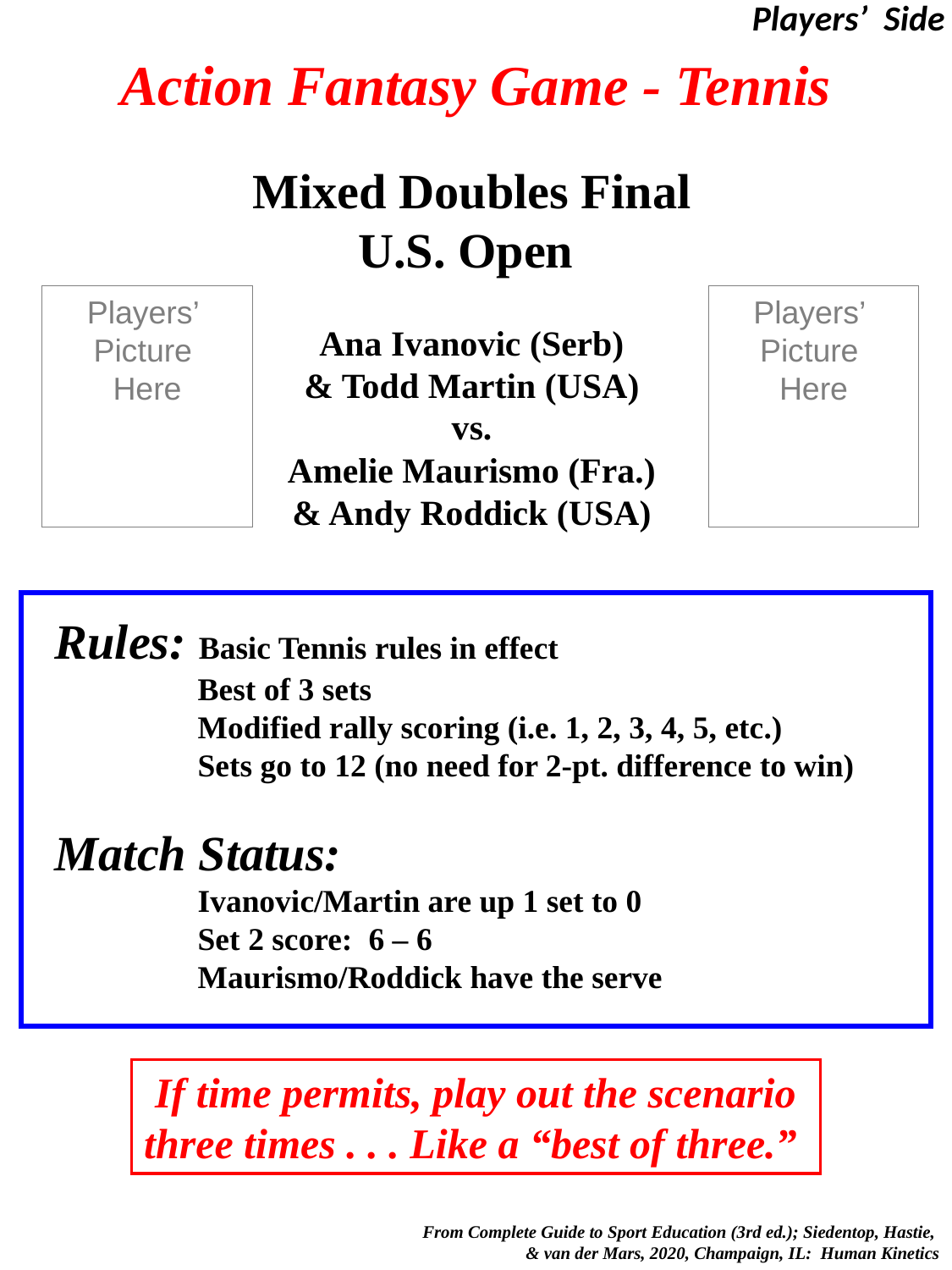

Players’  Side
# Action Fantasy Game - Tennis
Mixed Doubles Final
U.S. Open

Ana Ivanovic (Serb)
& Todd Martin (USA)
vs.
Amelie Maurismo (Fra.)
& Andy Roddick (USA)
Players’
Picture
Here

Players’
Picture
Here

Rules: Basic Tennis rules in effect
	  Best of 3 sets
	  Modified rally scoring (i.e. 1, 2, 3, 4, 5, etc.)
	  Sets go to 12 (no need for 2-pt. difference to win)

Match Status:
	  Ivanovic/Martin are up 1 set to 0
	  Set 2 score:  6 – 6
 	  Maurismo/Roddick have the serve
If time permits, play out the scenario
three times . . . Like a “best of three.”
 From Complete Guide to Sport Education (3rd ed.); Siedentop, Hastie,
& van der Mars, 2020, Champaign, IL:  Human Kinetics